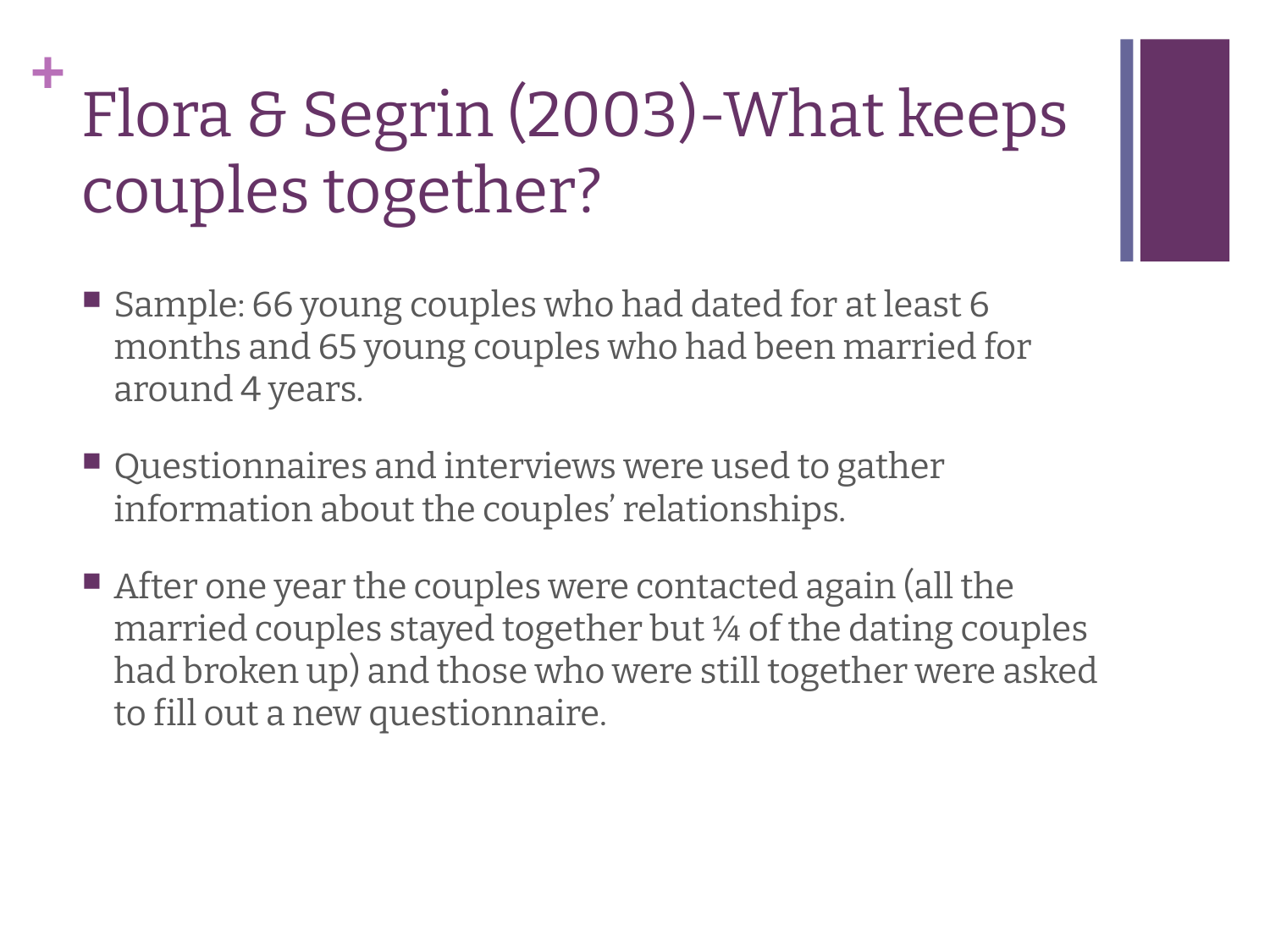

# Flora & Segrin (2003)-What keeps couples together?
Sample: 66 young couples who had dated for at least 6 months and 65 young couples who had been married for around 4 years.
Questionnaires and interviews were used to gather information about the couples’ relationships.
After one year the couples were contacted again (all the married couples stayed together but ¼ of the dating couples had broken up) and those who were still together were asked to fill out a new questionnaire.